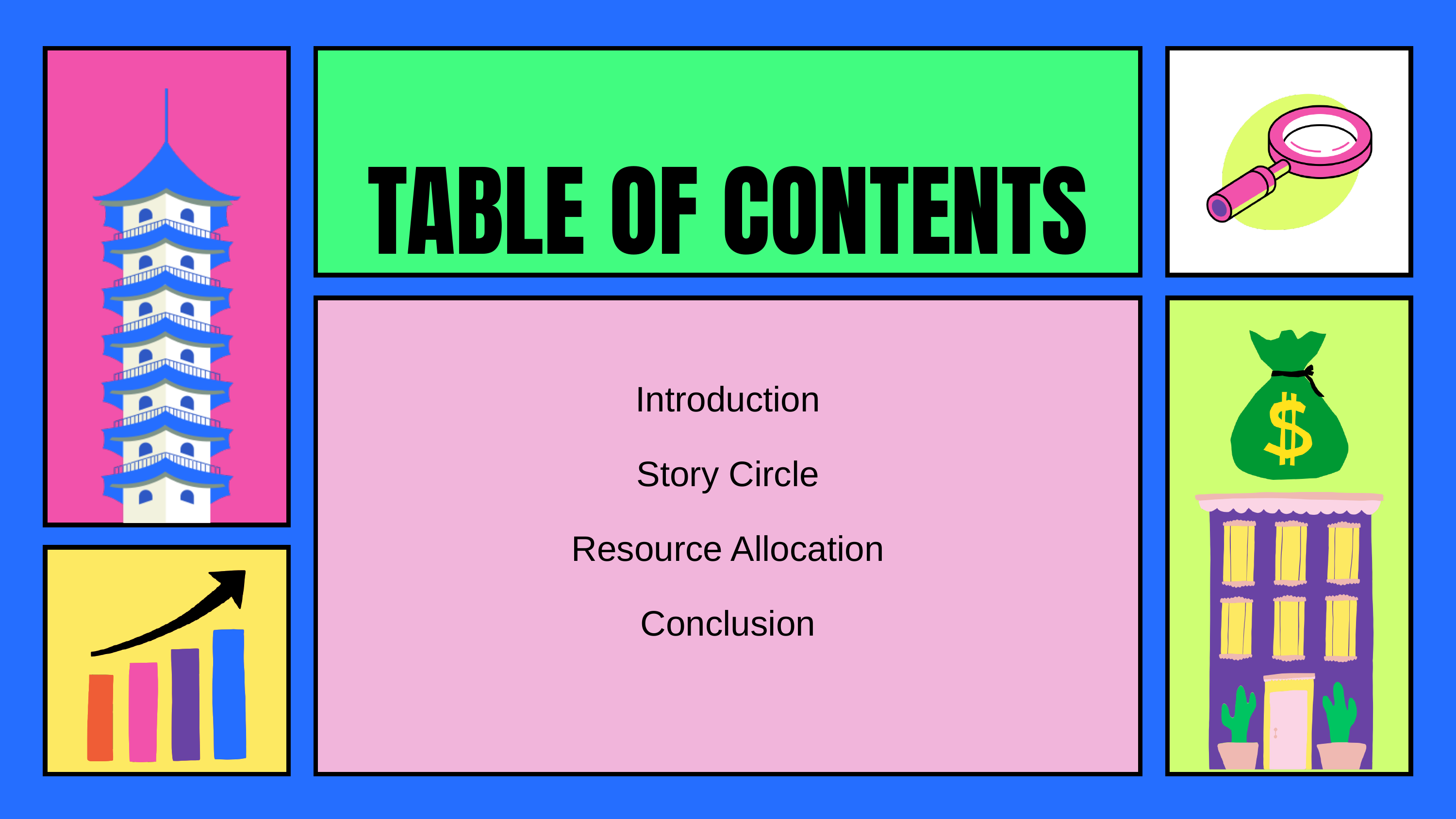

TABLE OF CONTENTS

Introduction
Story Circle

Resource Allocation

Conclusion